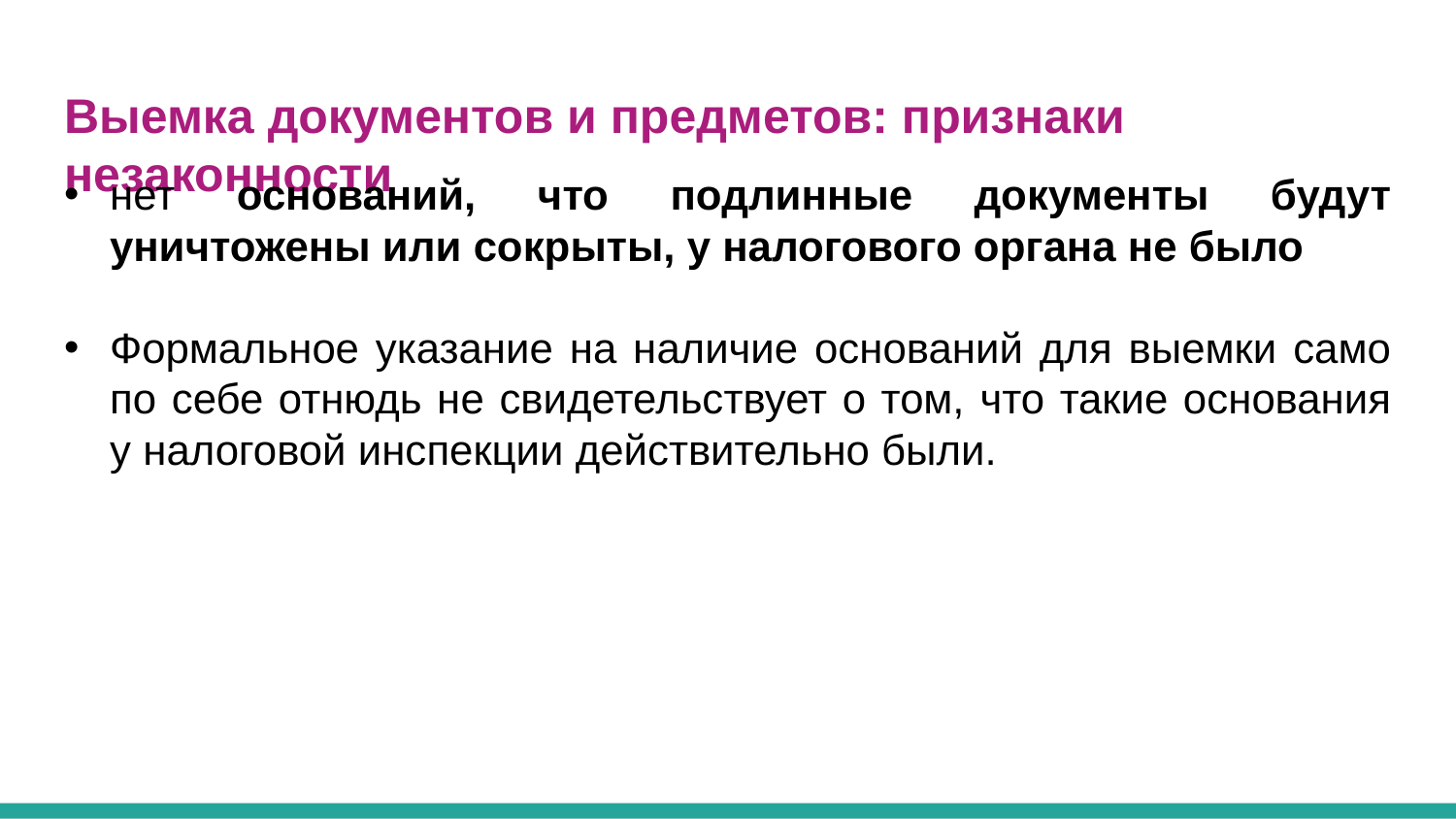

# Выемка документов и предметов: признаки незаконности
нет оснований, что подлинные документы будут уничтожены или сокрыты, у налогового органа не было

Формальное указание на наличие оснований для выемки само по себе отнюдь не свидетельствует о том, что такие основания у налоговой инспекции действительно были.